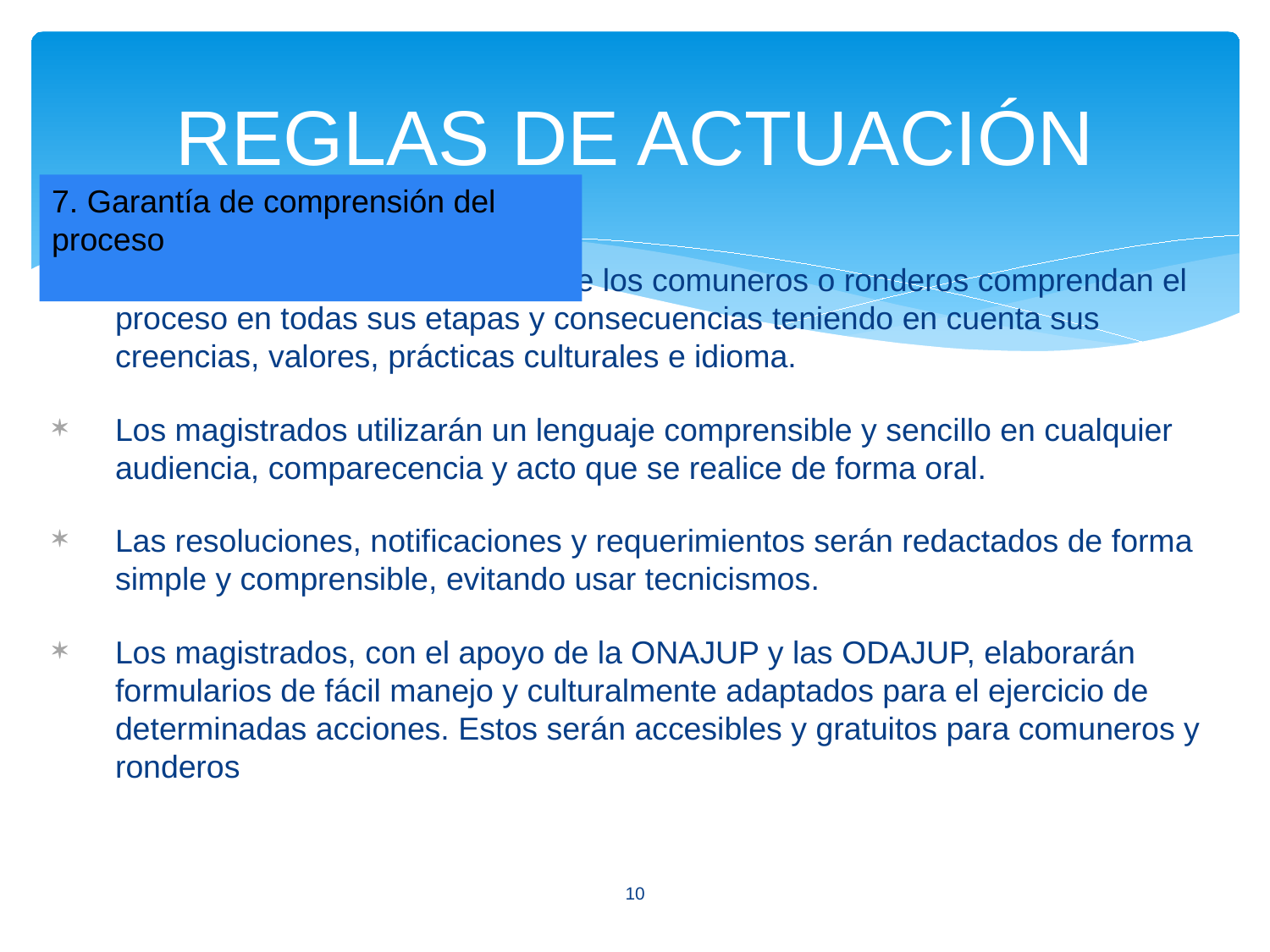

# REGLAS DE ACTUACIÓN
7. Garantía de comprensión del proceso

Los magistrados garantizarán que los comuneros o ronderos comprendan el proceso en todas sus etapas y consecuencias teniendo en cuenta sus creencias, valores, prácticas culturales e idioma.
Los magistrados utilizarán un lenguaje comprensible y sencillo en cualquier audiencia, comparecencia y acto que se realice de forma oral.
Las resoluciones, notificaciones y requerimientos serán redactados de forma simple y comprensible, evitando usar tecnicismos.
Los magistrados, con el apoyo de la ONAJUP y las ODAJUP, elaborarán formularios de fácil manejo y culturalmente adaptados para el ejercicio de determinadas acciones. Estos serán accesibles y gratuitos para comuneros y ronderos

10